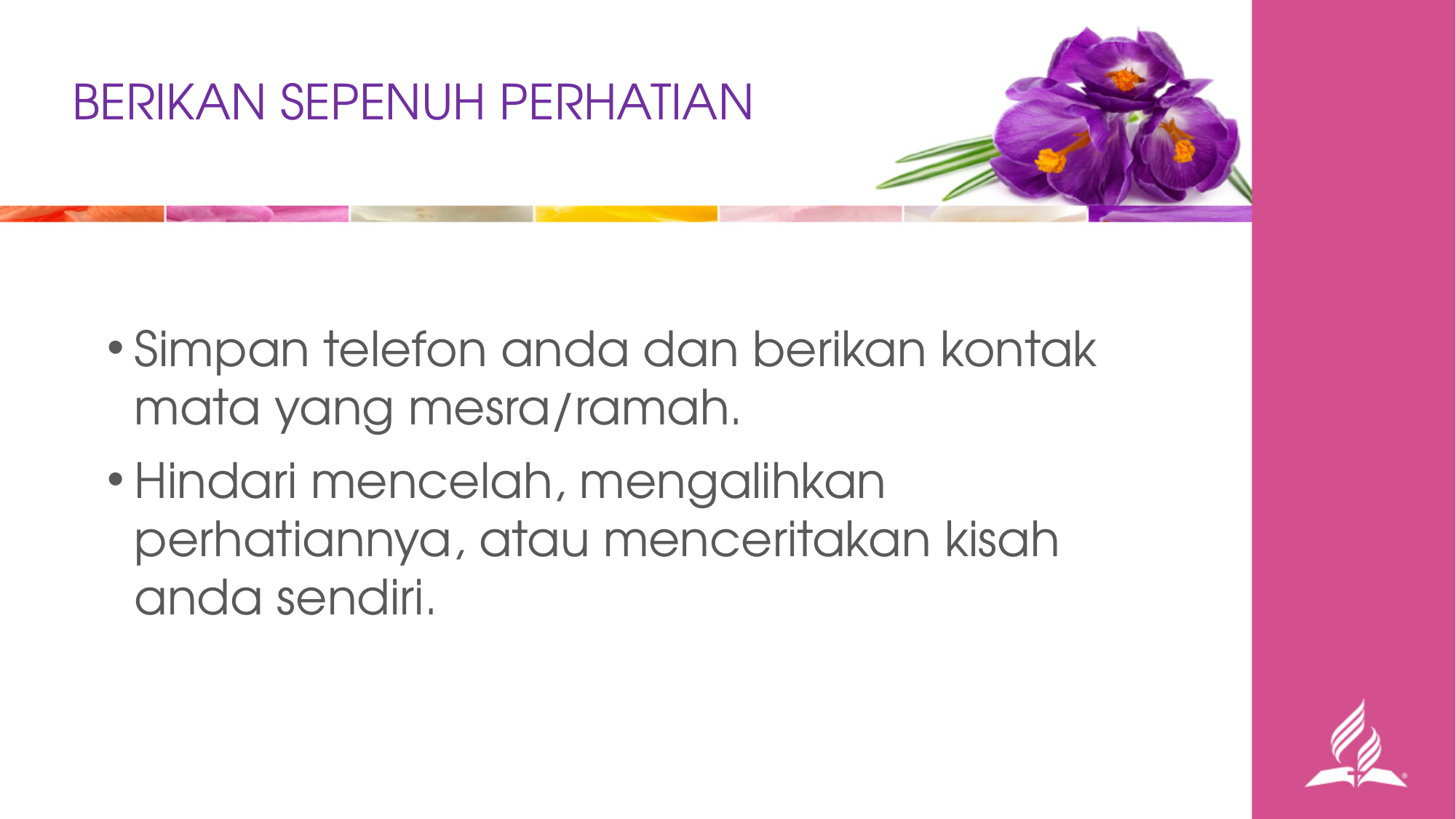

BERIKAN SEPENUH PERHATIAN

Simpan telefon anda dan berikan kontak mata yang mesra/ramah.
Hindari mencelah, mengalihkan perhatiannya, atau menceritakan kisah anda sendiri.